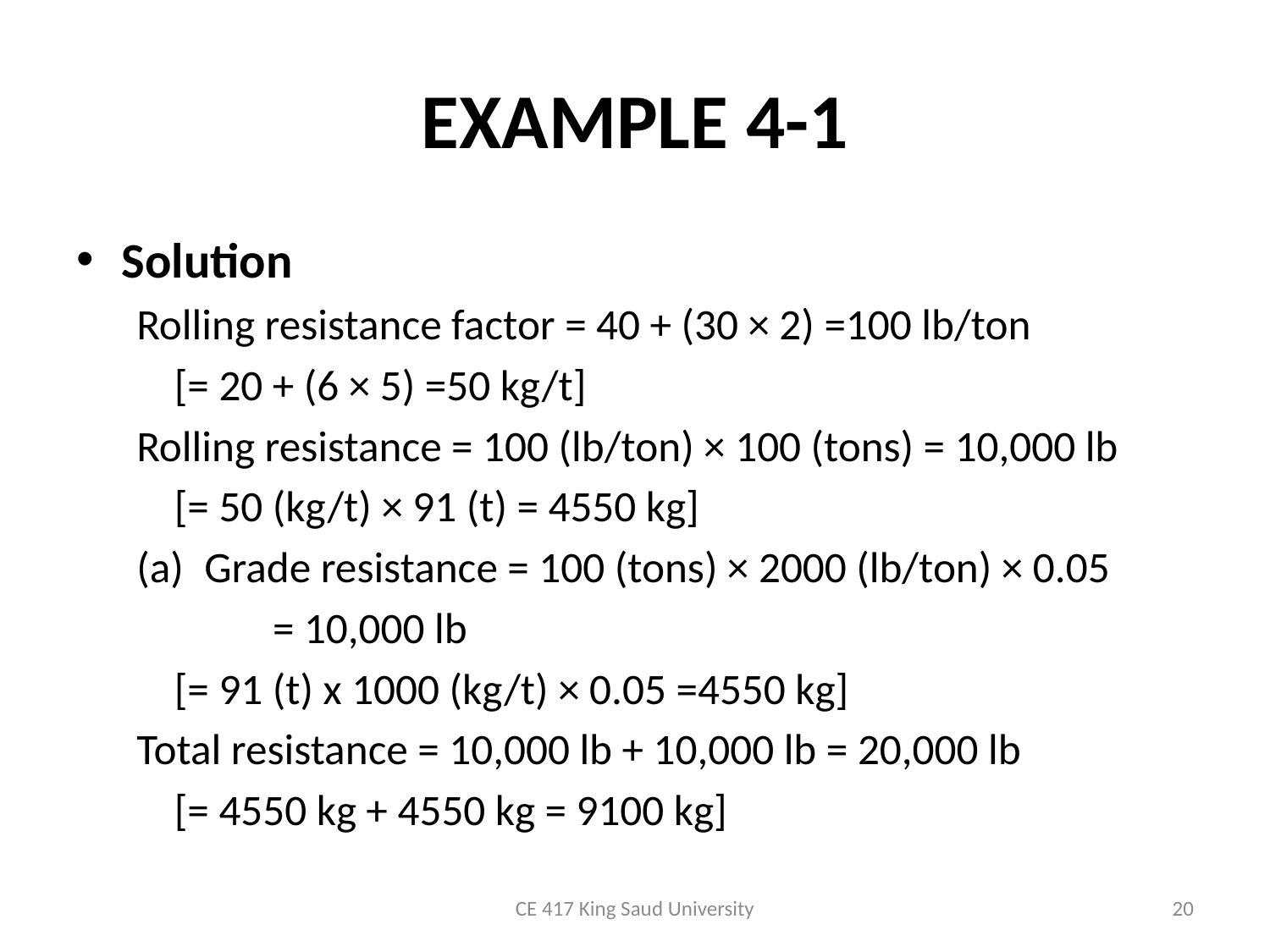

# EXAMPLE 4-1
Solution
Rolling resistance factor = 40 + (30 × 2) =100 lb/ton
					[= 20 + (6 × 5) =50 kg/t]
Rolling resistance = 100 (lb/ton) × 100 (tons) = 10,000 lb
   				[= 50 (kg/t) × 91 (t) = 4550 kg]
Grade resistance = 100 (tons) × 2000 (lb/ton) × 0.05
    			       = 10,000 lb
   				[= 91 (t) x 1000 (kg/t) × 0.05 =4550 kg]
Total resistance = 10,000 lb + 10,000 lb = 20,000 lb
 				[= 4550 kg + 4550 kg = 9100 kg]
CE 417 King Saud University
20